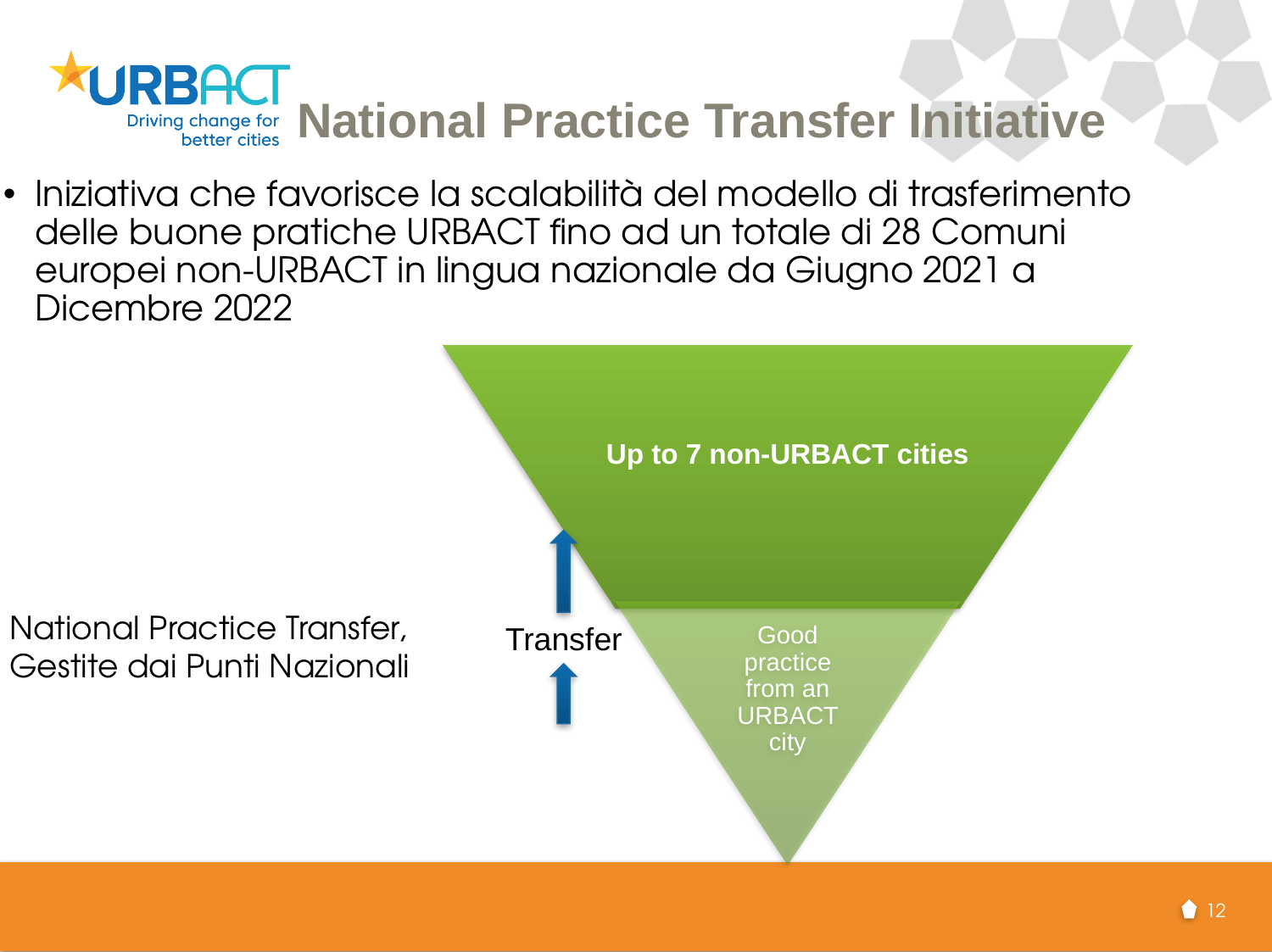

National Practice Transfer Initiative

Iniziativa che favorisce la scalabilità del modello di trasferimento delle buone pratiche URBACT fino ad un totale di 28 Comuni europei non-URBACT in lingua nazionale da Giugno 2021 a Dicembre 2022

Up to 7 non-URBACT cities
Good practice
from an URBACT city

National Practice Transfer,
Gestite dai Punti Nazionali
Transfer

12